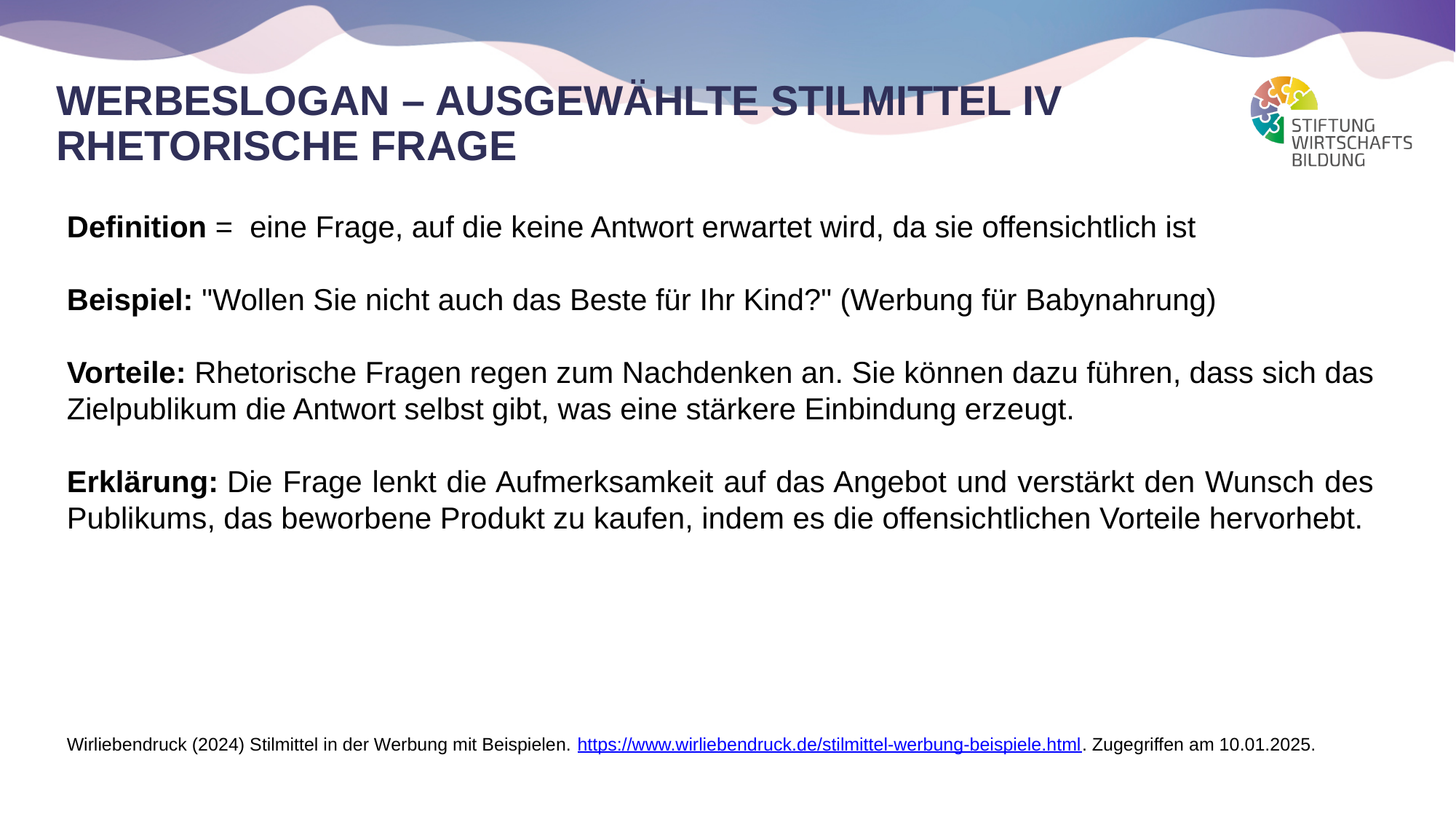

# Werbeslogan – ausgewählte Stilmittel IV Rhetorische Frage
Definition =  eine Frage, auf die keine Antwort erwartet wird, da sie offensichtlich ist

Beispiel: "Wollen Sie nicht auch das Beste für Ihr Kind?" (Werbung für Babynahrung)

Vorteile: Rhetorische Fragen regen zum Nachdenken an. Sie können dazu führen, dass sich das Zielpublikum die Antwort selbst gibt, was eine stärkere Einbindung erzeugt.

Erklärung: Die Frage lenkt die Aufmerksamkeit auf das Angebot und verstärkt den Wunsch des Publikums, das beworbene Produkt zu kaufen, indem es die offensichtlichen Vorteile hervorhebt.
Wirliebendruck (2024) Stilmittel in der Werbung mit Beispielen. https://www.wirliebendruck.de/stilmittel-werbung-beispiele.html. Zugegriffen am 10.01.2025.